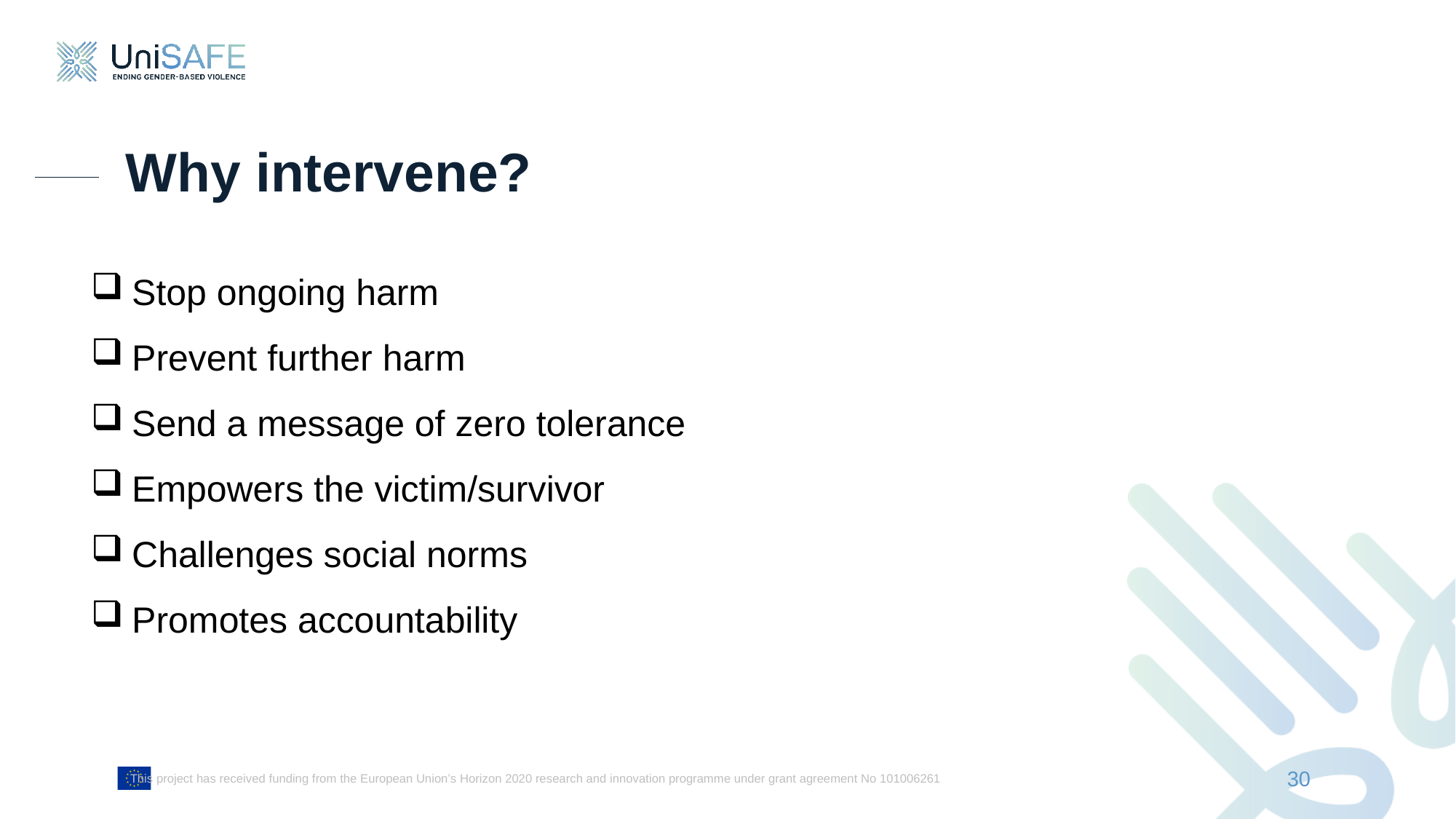

# Why intervene?
Stop ongoing harm
Prevent further harm
Send a message of zero tolerance
Empowers the victim/survivor
Challenges social norms
Promotes accountability
30